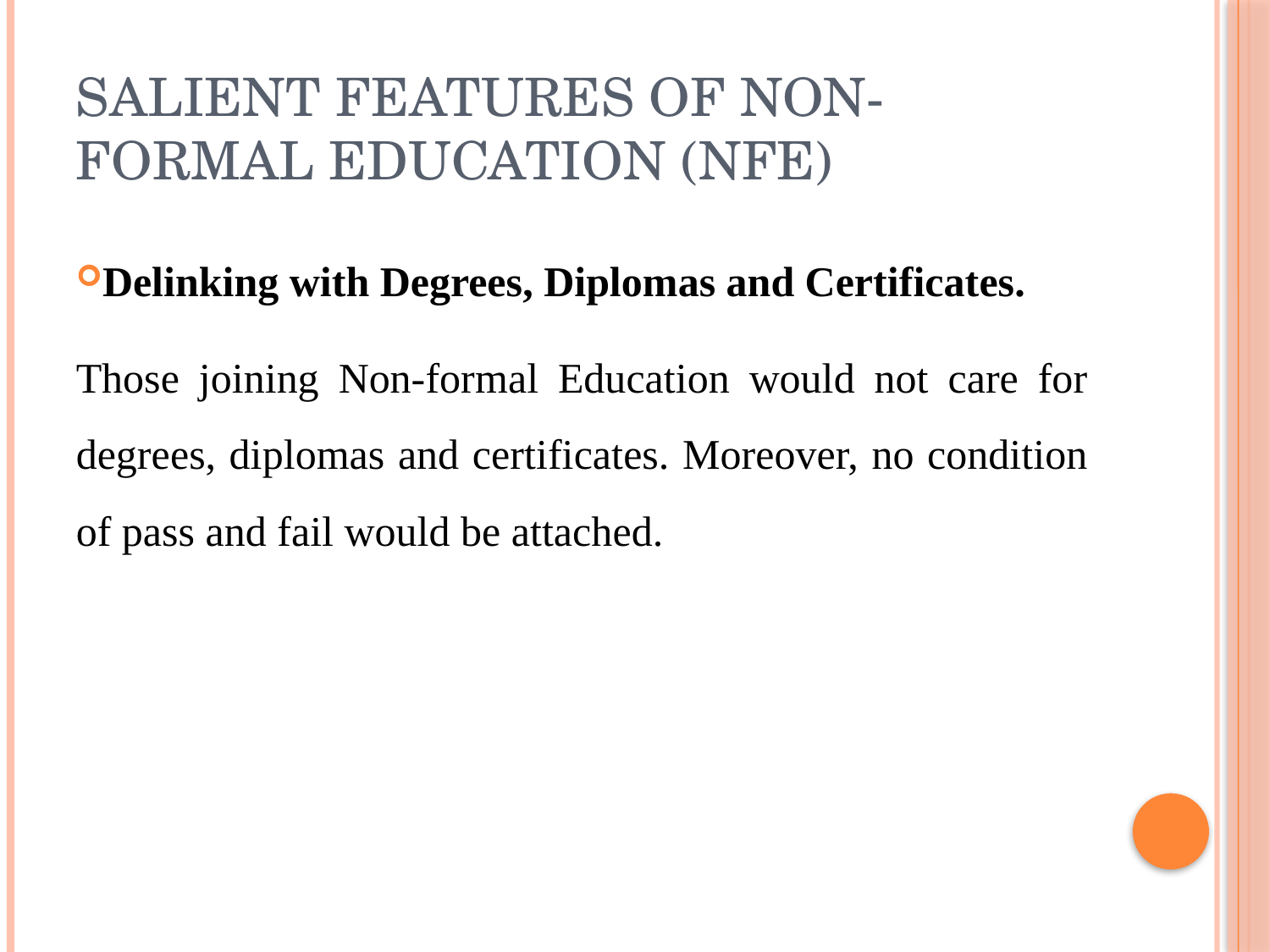

# Salient Features of Non-Formal Education (NFE)
Delinking with Degrees, Diplomas and Certificates.
Those joining Non-formal Education would not care for degrees, diplomas and certificates. Moreover, no condition of pass and fail would be attached.